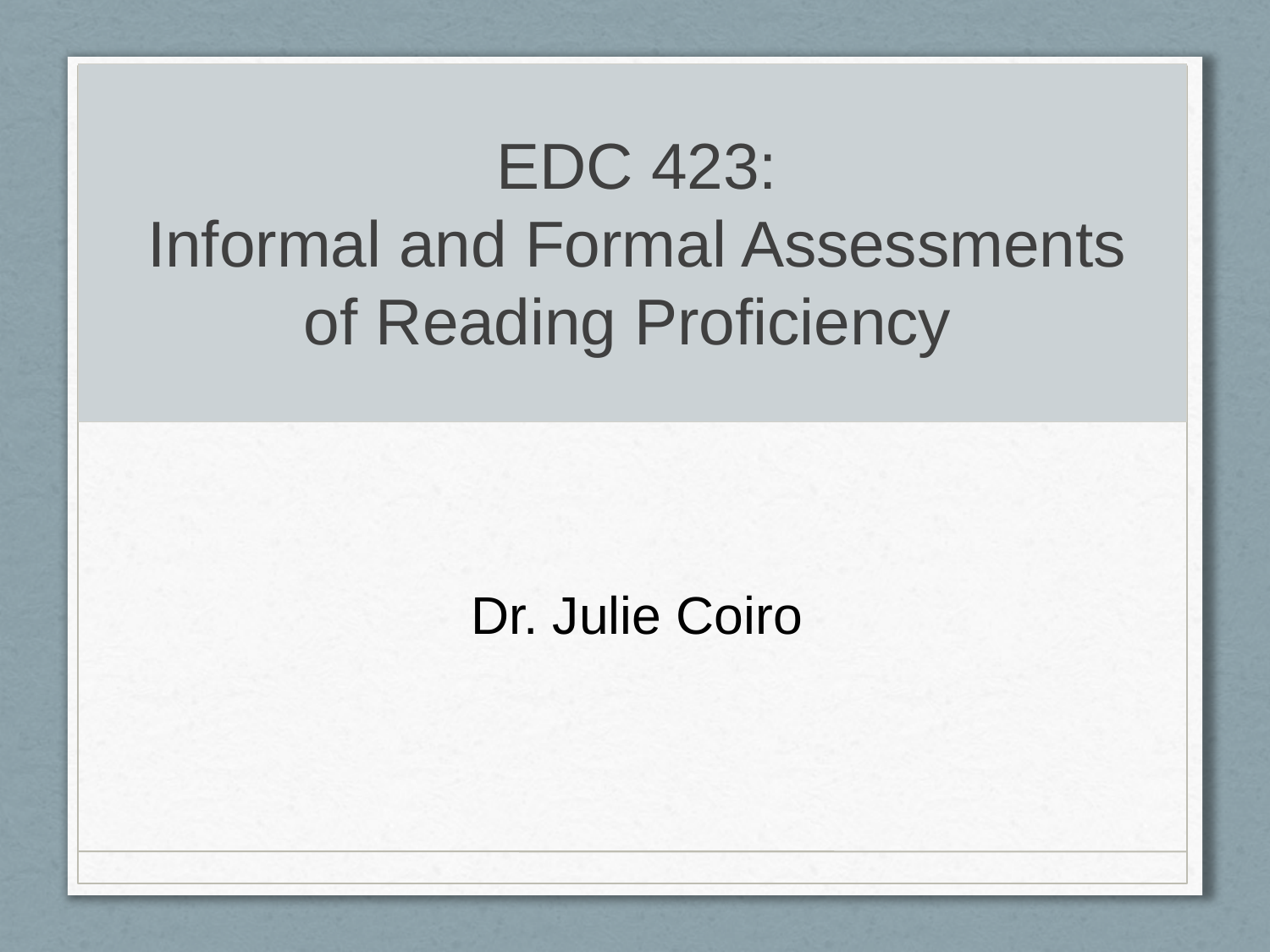

# EDC 423: Informal and Formal Assessments of Reading Proficiency
Dr. Julie Coiro